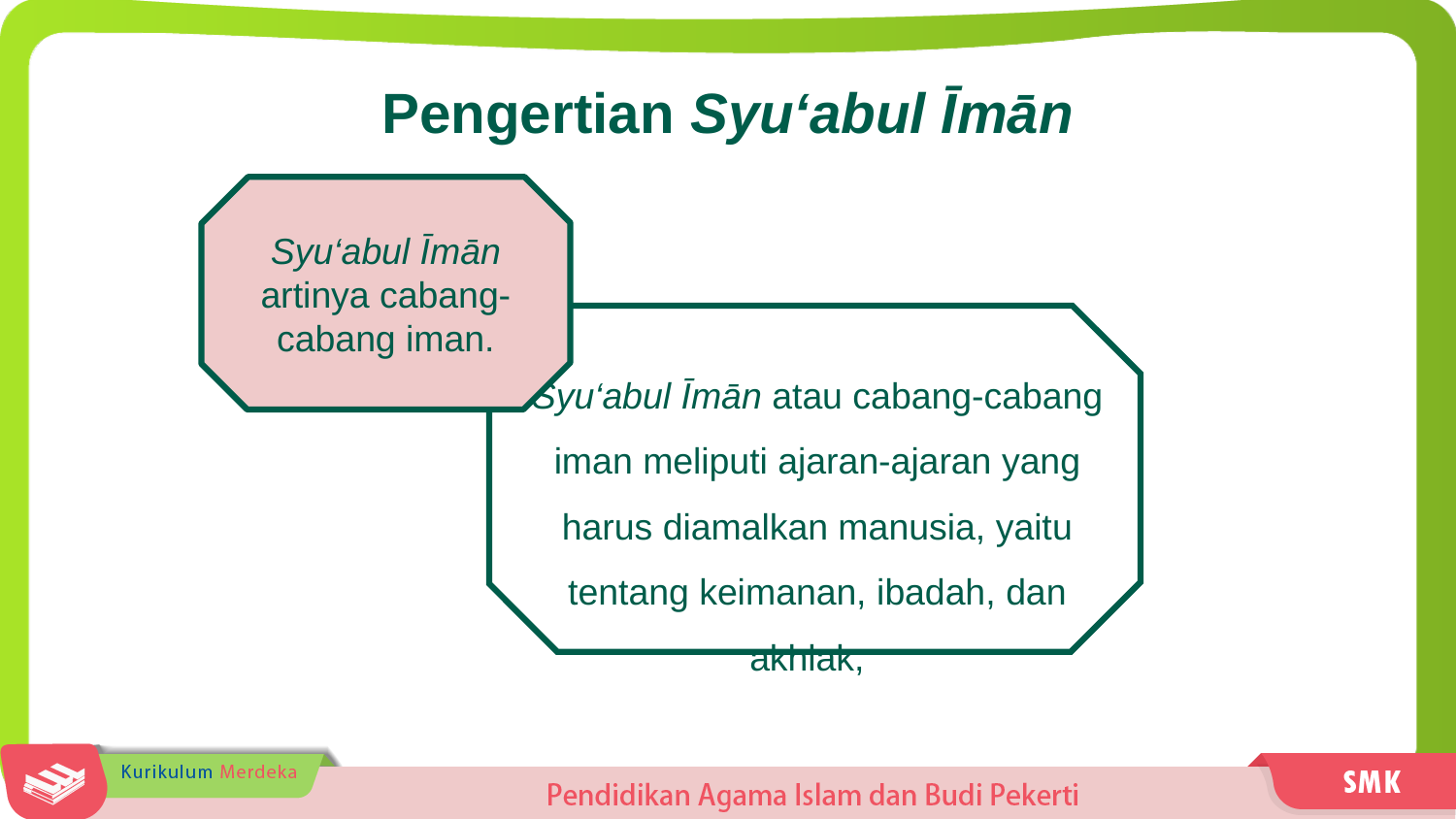

Pengertian Syu‘abul Īmān
Syu‘abul Īmān artinya cabang-cabang iman.

Syu‘abul Īmān atau cabang-cabang iman meliputi ajaran-ajaran yang harus diamalkan manusia, yaitu tentang keimanan, ibadah, dan akhlak,